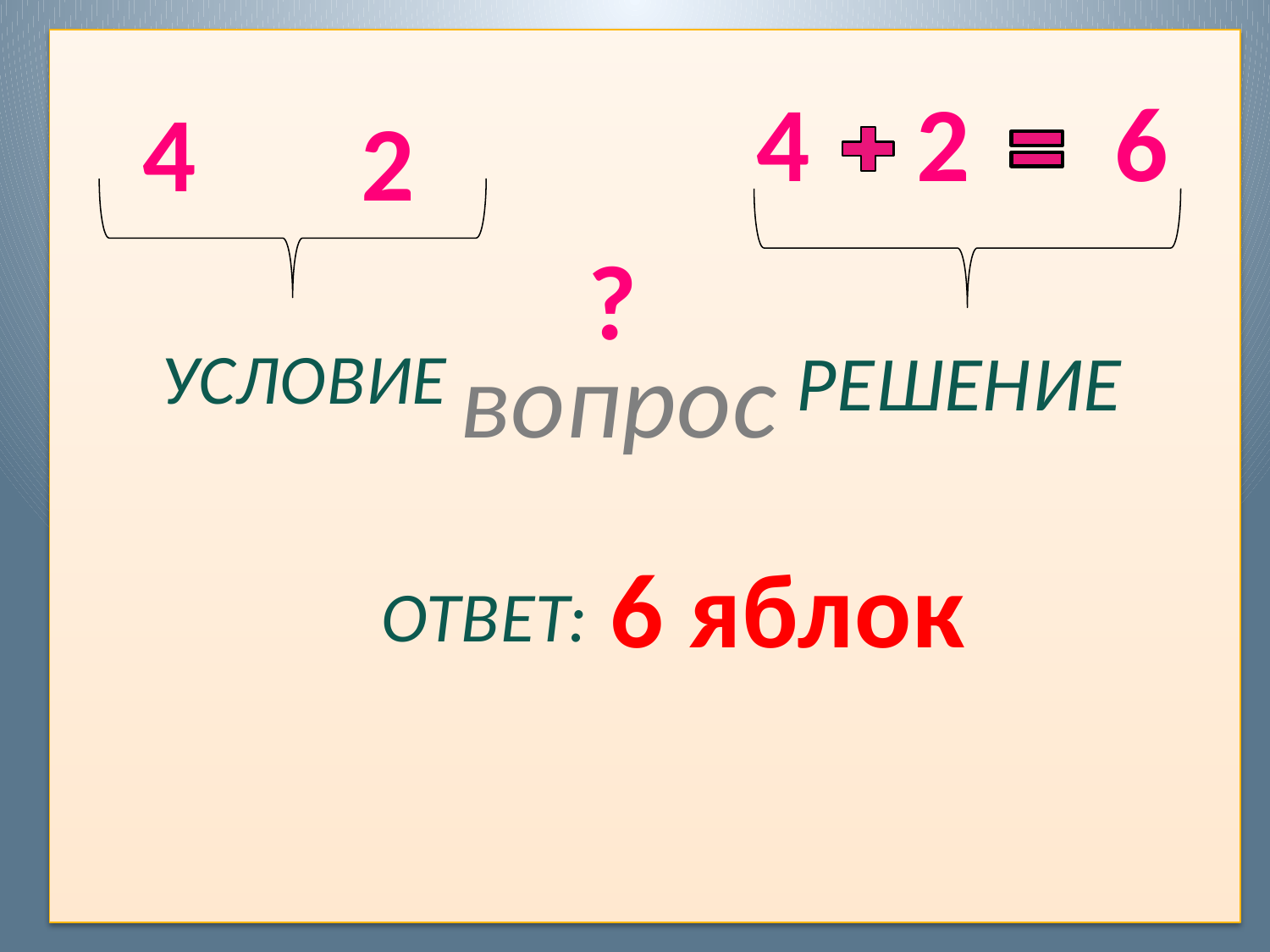

вопрос

4
2
6
4
2

?
УСЛОВИЕ
РЕШЕНИЕ
6 яблок
ОТВЕТ: